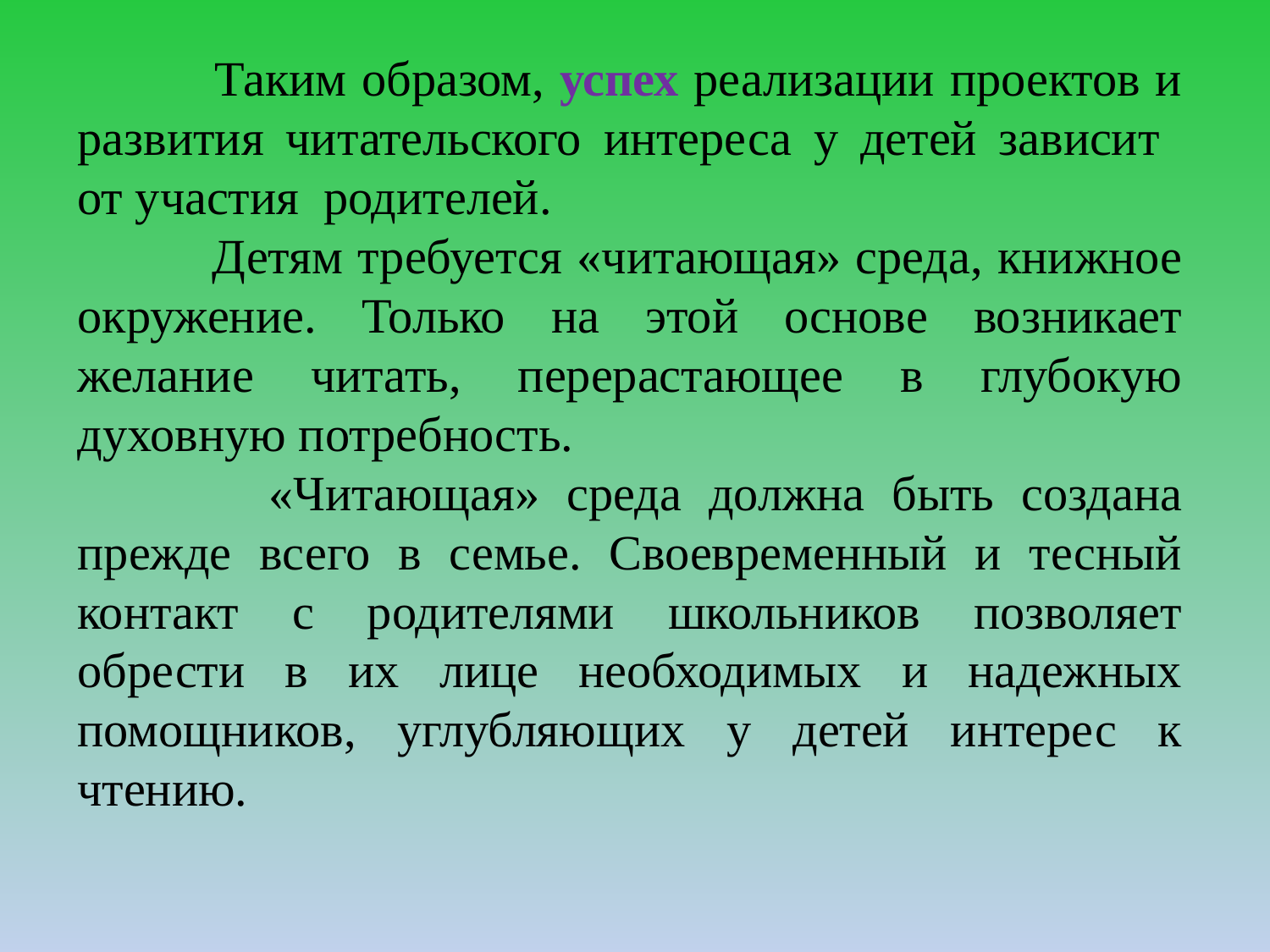

Таким образом, успех реализации проектов и развития читательского интереса у детей зависит  от участия  родителей.
         Детям требуется «читающая» среда, книжное окружение. Только на этой основе возникает желание читать, перерастающее в глубокую духовную потребность.
       «Читающая» среда должна быть создана прежде всего в семье. Своевременный и тесный контакт с родителями школьников позволяет обрести в их лице необходимых и надежных помощников, углубляющих у детей интерес к чтению.